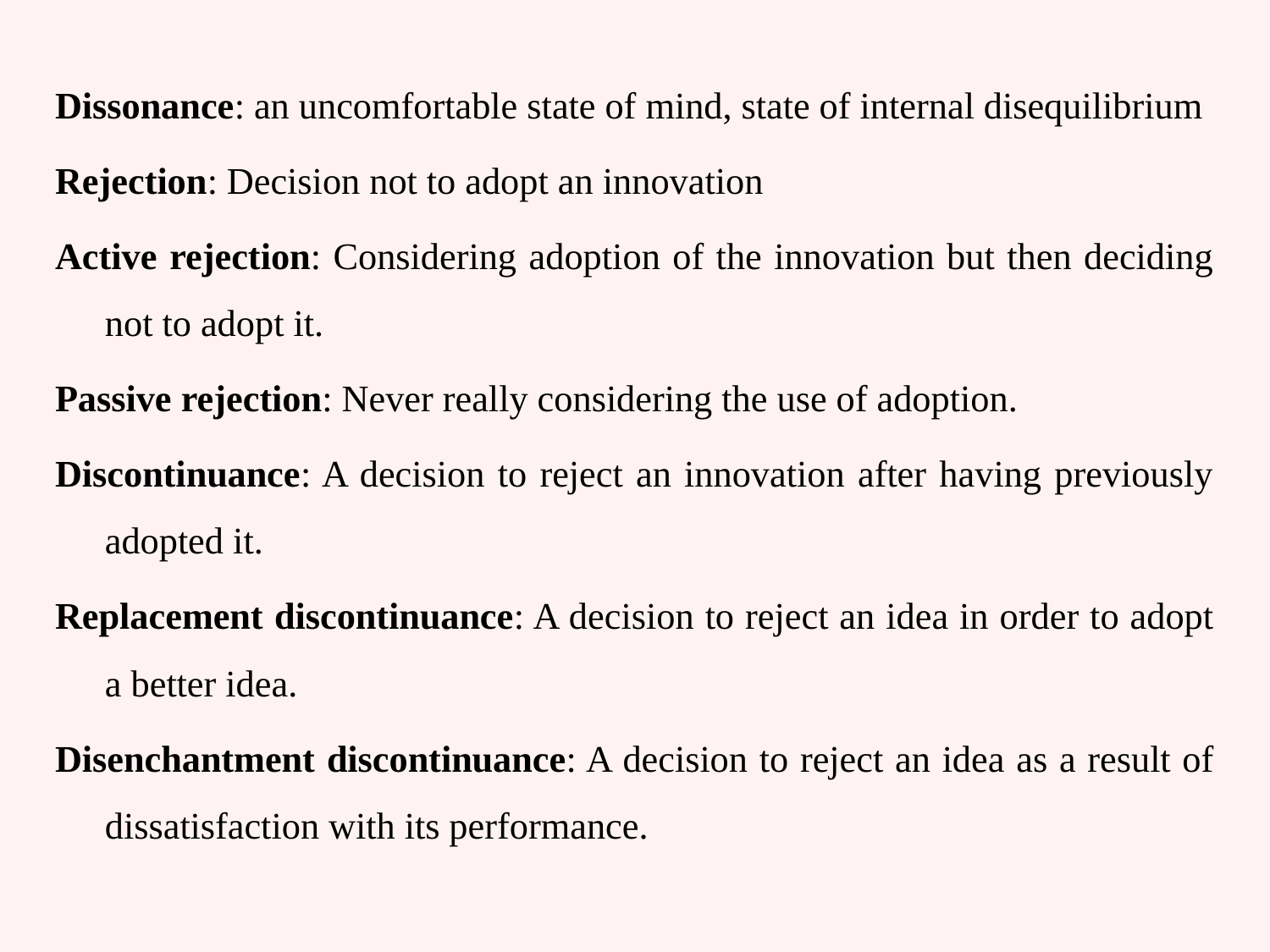

Dissonance: an uncomfortable state of mind, state of internal disequilibrium
Rejection: Decision not to adopt an innovation
Active rejection: Considering adoption of the innovation but then deciding not to adopt it.
Passive rejection: Never really considering the use of adoption.
Discontinuance: A decision to reject an innovation after having previously adopted it.
Replacement discontinuance: A decision to reject an idea in order to adopt a better idea.
Disenchantment discontinuance: A decision to reject an idea as a result of dissatisfaction with its performance.